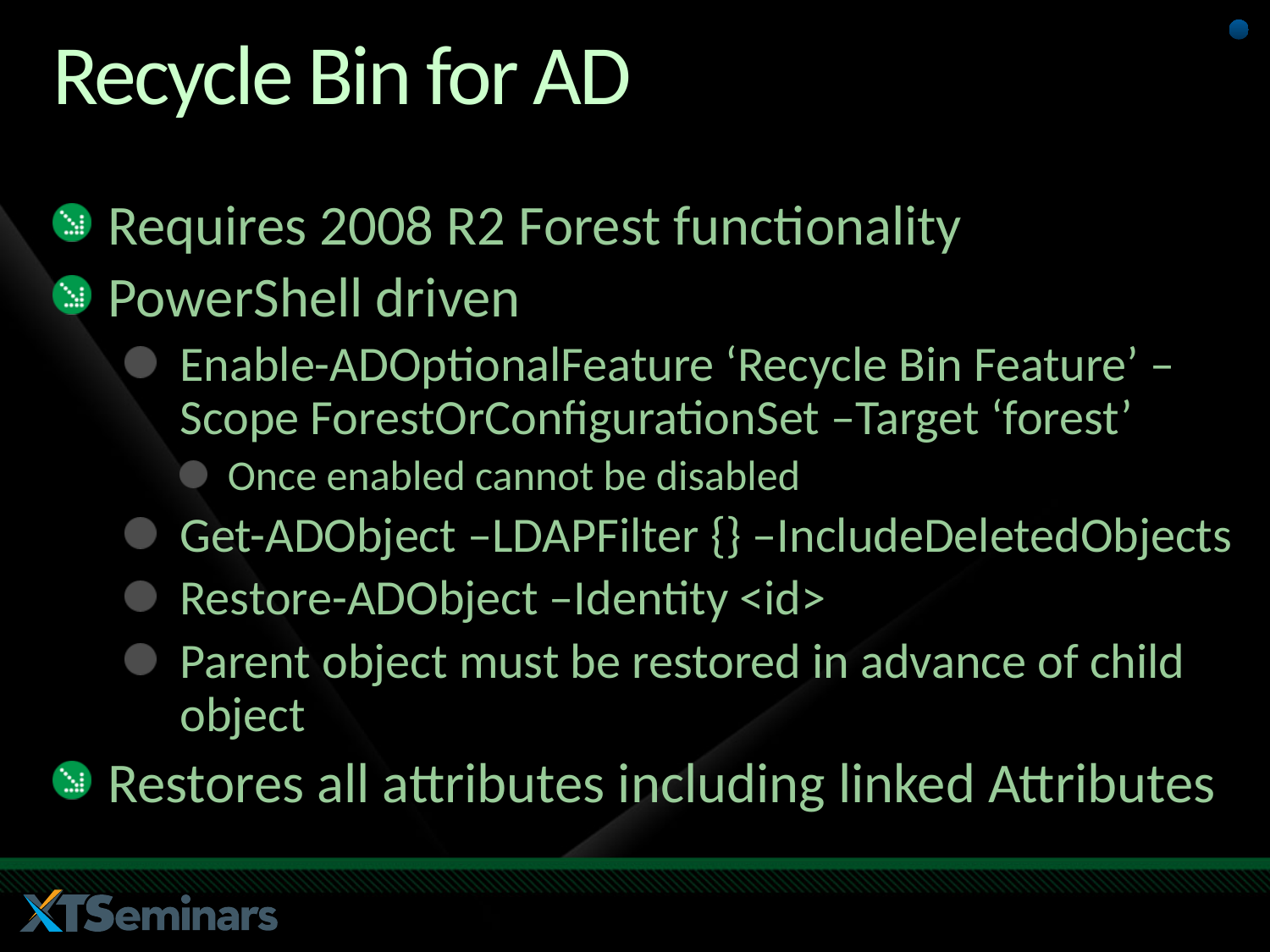

# Recycle Bin for AD
Requires 2008 R2 Forest functionality
PowerShell driven
Enable-ADOptionalFeature ‘Recycle Bin Feature’ –Scope ForestOrConfigurationSet –Target ‘forest’
Once enabled cannot be disabled
Get-ADObject –LDAPFilter {} –IncludeDeletedObjects
Restore-ADObject –Identity <id>
Parent object must be restored in advance of child object
Restores all attributes including linked Attributes